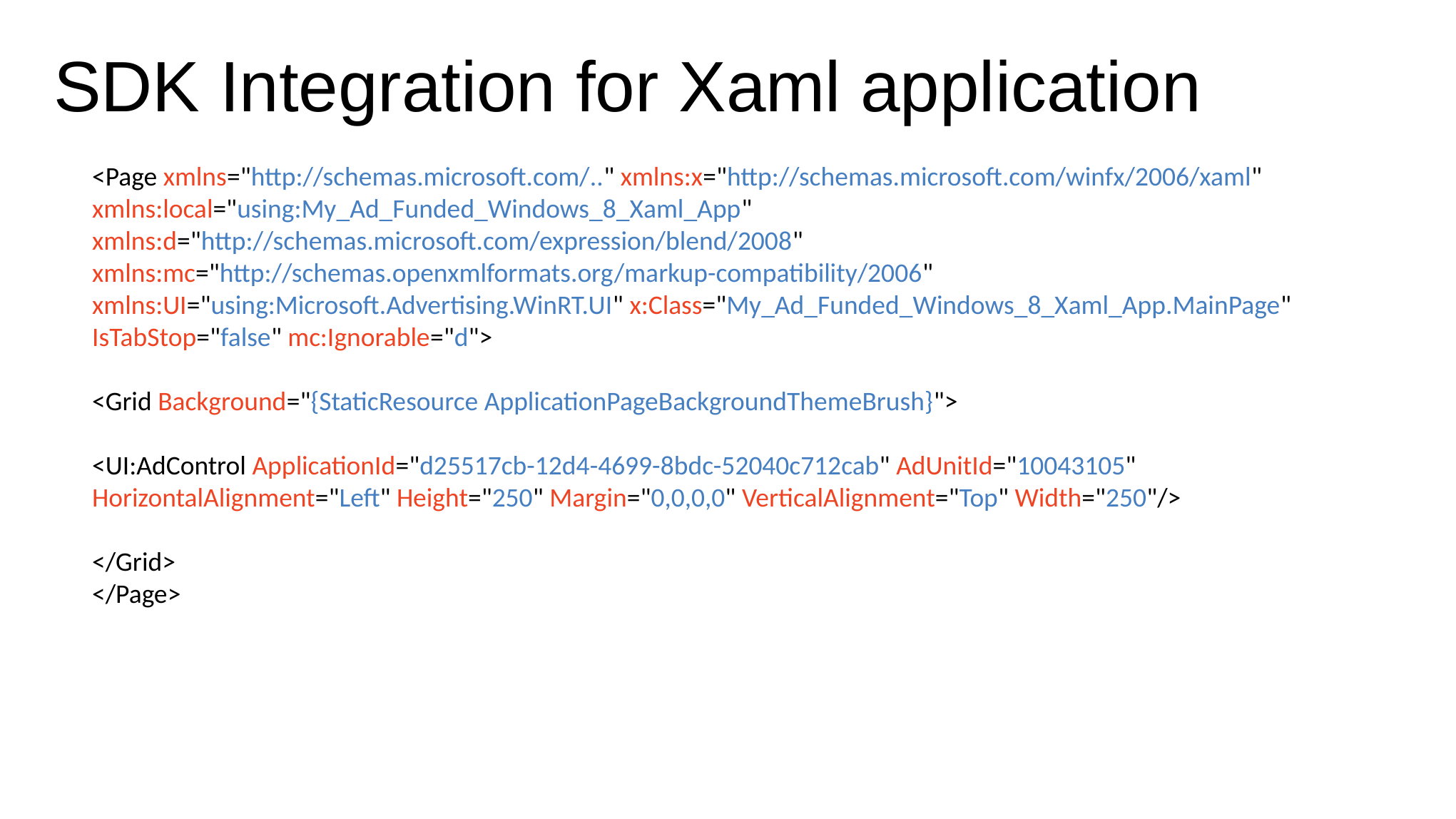

# SDK Integration for Xaml application
<Page xmlns="http://schemas.microsoft.com/.." xmlns:x="http://schemas.microsoft.com/winfx/2006/xaml" xmlns:local="using:My_Ad_Funded_Windows_8_Xaml_App" xmlns:d="http://schemas.microsoft.com/expression/blend/2008" xmlns:mc="http://schemas.openxmlformats.org/markup-compatibility/2006" xmlns:UI="using:Microsoft.Advertising.WinRT.UI" x:Class="My_Ad_Funded_Windows_8_Xaml_App.MainPage" IsTabStop="false" mc:Ignorable="d">

<Grid Background="{StaticResource ApplicationPageBackgroundThemeBrush}">

<UI:AdControl ApplicationId="d25517cb-12d4-4699-8bdc-52040c712cab" AdUnitId="10043105" HorizontalAlignment="Left" Height="250" Margin="0,0,0,0" VerticalAlignment="Top" Width="250"/>

</Grid>
</Page>